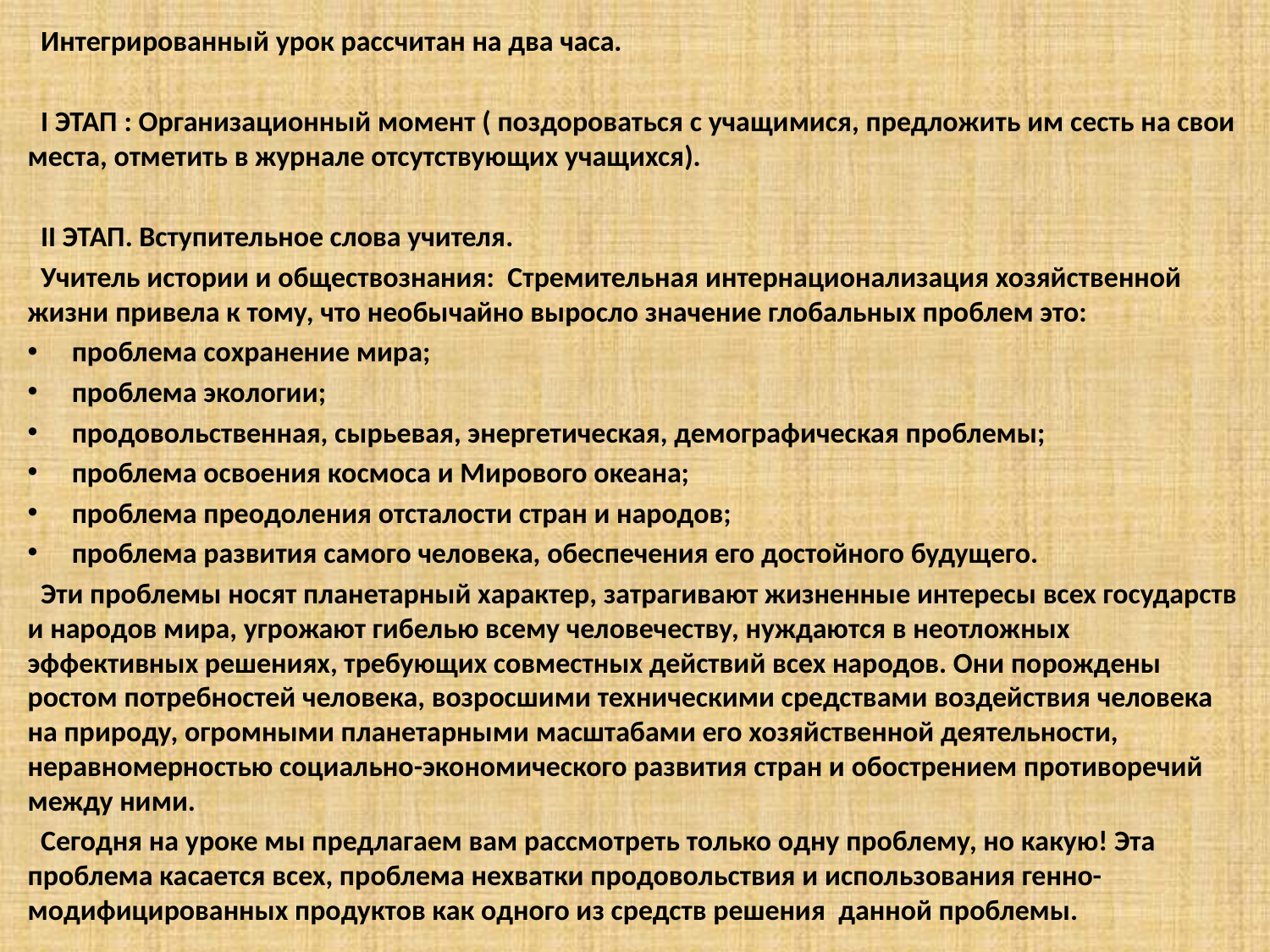

Интегрированный урок рассчитан на два часа.

  I ЭТАП : Организационный момент ( поздороваться с учащимися, предложить им сесть на свои места, отметить в журнале отсутствующих учащихся).

  II ЭТАП. Вступительное слова учителя.
  Учитель истории и обществознания:  Стремительная интернационализация хозяйственной жизни привела к тому, что необычайно выросло значение глобальных проблем это:
проблема сохранение мира;
проблема экологии;
продовольственная, сырьевая, энергетическая, демографическая проблемы;
проблема освоения космоса и Мирового океана;
проблема преодоления отсталости стран и народов;
проблема развития самого человека, обеспечения его достойного будущего.
  Эти проблемы носят планетарный характер, затрагивают жизненные интересы всех государств и народов мира, угрожают гибелью всему человечеству, нуждаются в неотложных эффективных решениях, требующих совместных действий всех народов. Они порождены ростом потребностей человека, возросшими техническими средствами воздействия человека на природу, огромными планетарными масштабами его хозяйственной деятельности, неравномерностью социально-экономического развития стран и обострением противоречий между ними.
  Сегодня на уроке мы предлагаем вам рассмотреть только одну проблему, но какую! Эта проблема касается всех, проблема нехватки продовольствия и использования генно-модифицированных продуктов как одного из средств решения  данной проблемы.